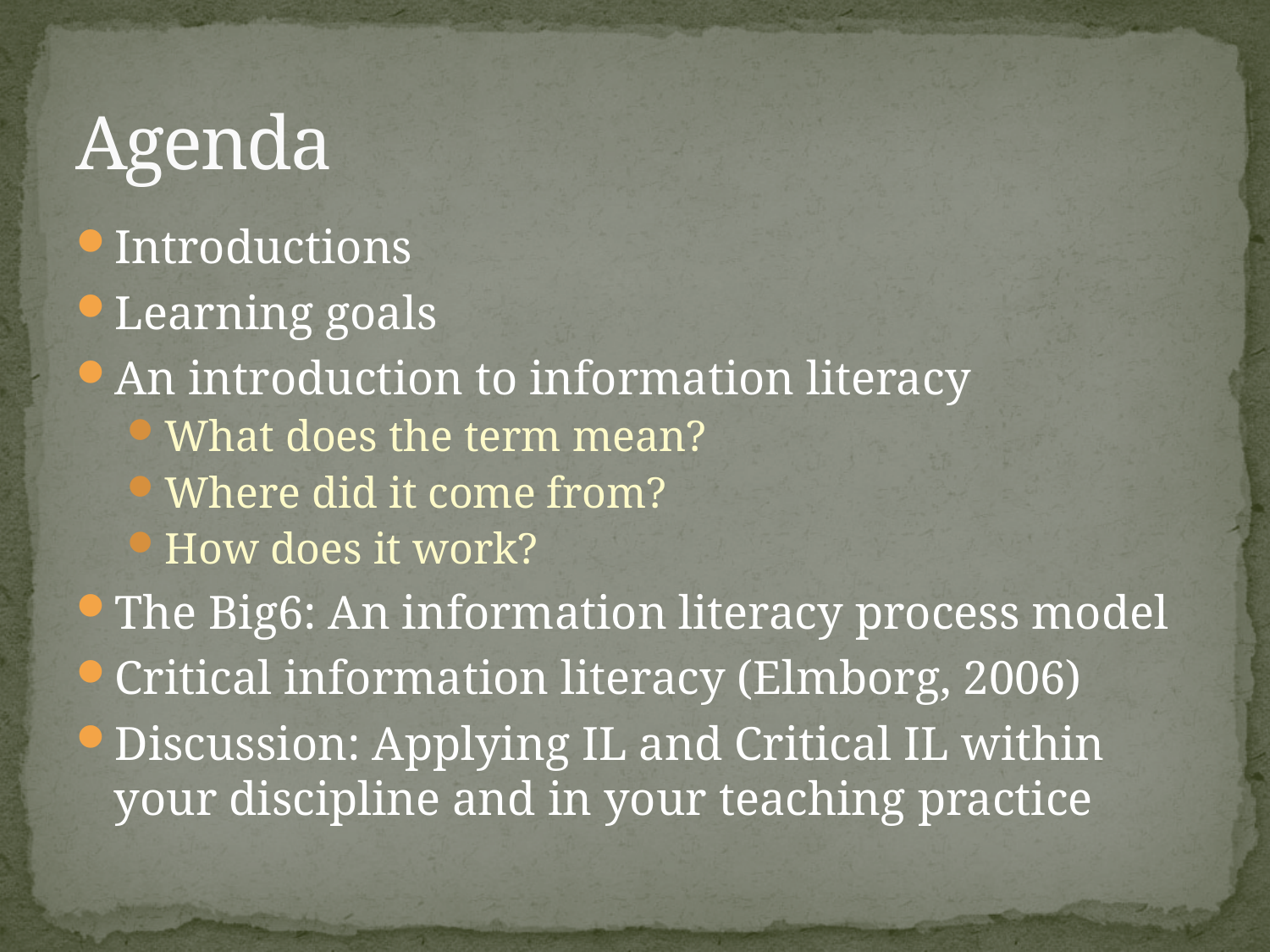

# Agenda
Introductions
Learning goals
An introduction to information literacy
What does the term mean?
Where did it come from?
How does it work?
The Big6: An information literacy process model
Critical information literacy (Elmborg, 2006)
Discussion: Applying IL and Critical IL within your discipline and in your teaching practice